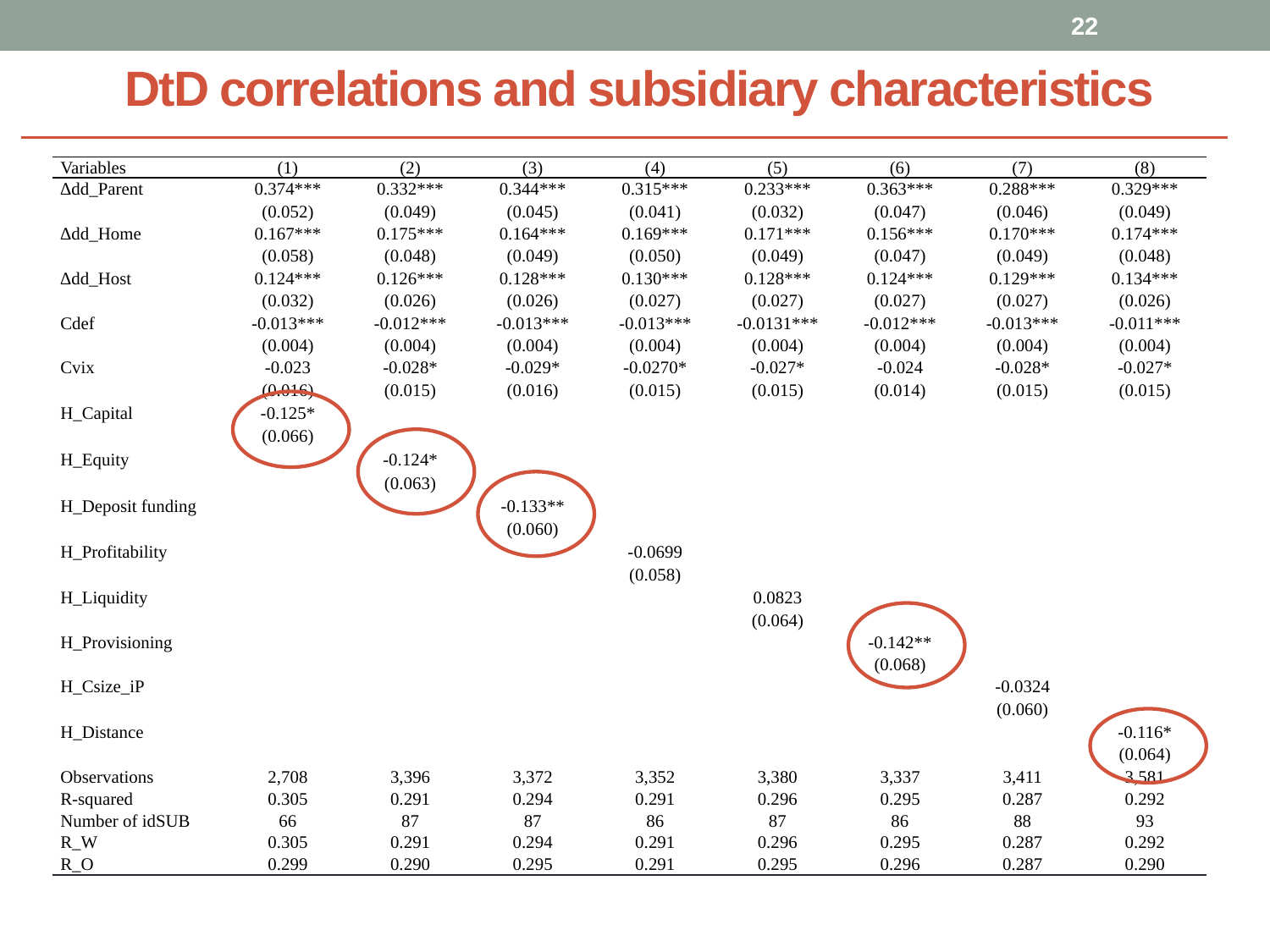

22
# DtD correlations and subsidiary characteristics
| Variables | (1) | (2) | (3) | (4) | (5) | (6) | (7) | (8) |
| --- | --- | --- | --- | --- | --- | --- | --- | --- |
| ∆dd\_Parent | 0.374\*\*\* | 0.332\*\*\* | 0.344\*\*\* | 0.315\*\*\* | 0.233\*\*\* | 0.363\*\*\* | 0.288\*\*\* | 0.329\*\*\* |
|  | (0.052) | (0.049) | (0.045) | (0.041) | (0.032) | (0.047) | (0.046) | (0.049) |
| ∆dd\_Home | 0.167\*\*\* | 0.175\*\*\* | 0.164\*\*\* | 0.169\*\*\* | 0.171\*\*\* | 0.156\*\*\* | 0.170\*\*\* | 0.174\*\*\* |
|  | (0.058) | (0.048) | (0.049) | (0.050) | (0.049) | (0.047) | (0.049) | (0.048) |
| ∆dd\_Host | 0.124\*\*\* | 0.126\*\*\* | 0.128\*\*\* | 0.130\*\*\* | 0.128\*\*\* | 0.124\*\*\* | 0.129\*\*\* | 0.134\*\*\* |
|  | (0.032) | (0.026) | (0.026) | (0.027) | (0.027) | (0.027) | (0.027) | (0.026) |
| Cdef | -0.013\*\*\* | -0.012\*\*\* | -0.013\*\*\* | -0.013\*\*\* | -0.0131\*\*\* | -0.012\*\*\* | -0.013\*\*\* | -0.011\*\*\* |
|  | (0.004) | (0.004) | (0.004) | (0.004) | (0.004) | (0.004) | (0.004) | (0.004) |
| Cvix | -0.023 | -0.028\* | -0.029\* | -0.0270\* | -0.027\* | -0.024 | -0.028\* | -0.027\* |
|  | (0.016) | (0.015) | (0.016) | (0.015) | (0.015) | (0.014) | (0.015) | (0.015) |
| H\_Capital | -0.125\* |  |  |  |  |  |  |  |
|  | (0.066) |  |  |  |  |  |  |  |
| H\_Equity |  | -0.124\* |  |  |  |  |  |  |
|  |  | (0.063) |  |  |  |  |  |  |
| H\_Deposit funding |  |  | -0.133\*\* |  |  |  |  |  |
|  |  |  | (0.060) |  |  |  |  |  |
| H\_Profitability |  |  |  | -0.0699 |  |  |  |  |
|  |  |  |  | (0.058) |  |  |  |  |
| H\_Liquidity |  |  |  |  | 0.0823 |  |  |  |
|  |  |  |  |  | (0.064) |  |  |  |
| H\_Provisioning |  |  |  |  |  | -0.142\*\* |  |  |
|  |  |  |  |  |  | (0.068) |  |  |
| H\_Csize\_iP |  |  |  |  |  |  | -0.0324 |  |
|  |  |  |  |  |  |  | (0.060) |  |
| H\_Distance |  |  |  |  |  |  |  | -0.116\* |
|  |  |  |  |  |  |  |  | (0.064) |
| Observations | 2,708 | 3,396 | 3,372 | 3,352 | 3,380 | 3,337 | 3,411 | 3,581 |
| R-squared | 0.305 | 0.291 | 0.294 | 0.291 | 0.296 | 0.295 | 0.287 | 0.292 |
| Number of idSUB | 66 | 87 | 87 | 86 | 87 | 86 | 88 | 93 |
| R\_W | 0.305 | 0.291 | 0.294 | 0.291 | 0.296 | 0.295 | 0.287 | 0.292 |
| R\_O | 0.299 | 0.290 | 0.295 | 0.291 | 0.295 | 0.296 | 0.287 | 0.290 |